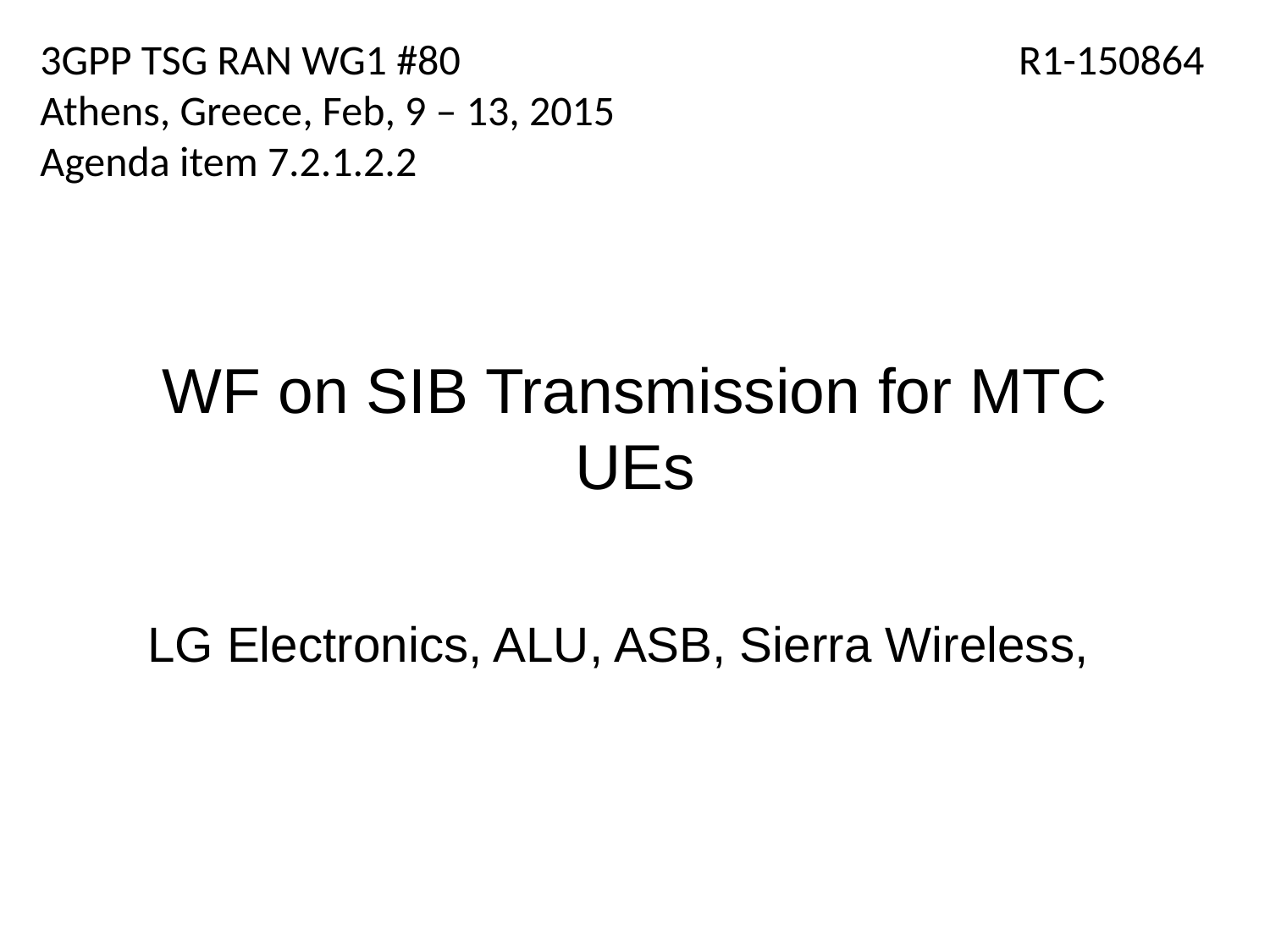

3GPP TSG RAN WG1 #80
Athens, Greece, Feb, 9 – 13, 2015
Agenda item 7.2.1.2.2
R1-150864
# WF on SIB Transmission for MTC UEs
LG Electronics, ALU, ASB, Sierra Wireless,